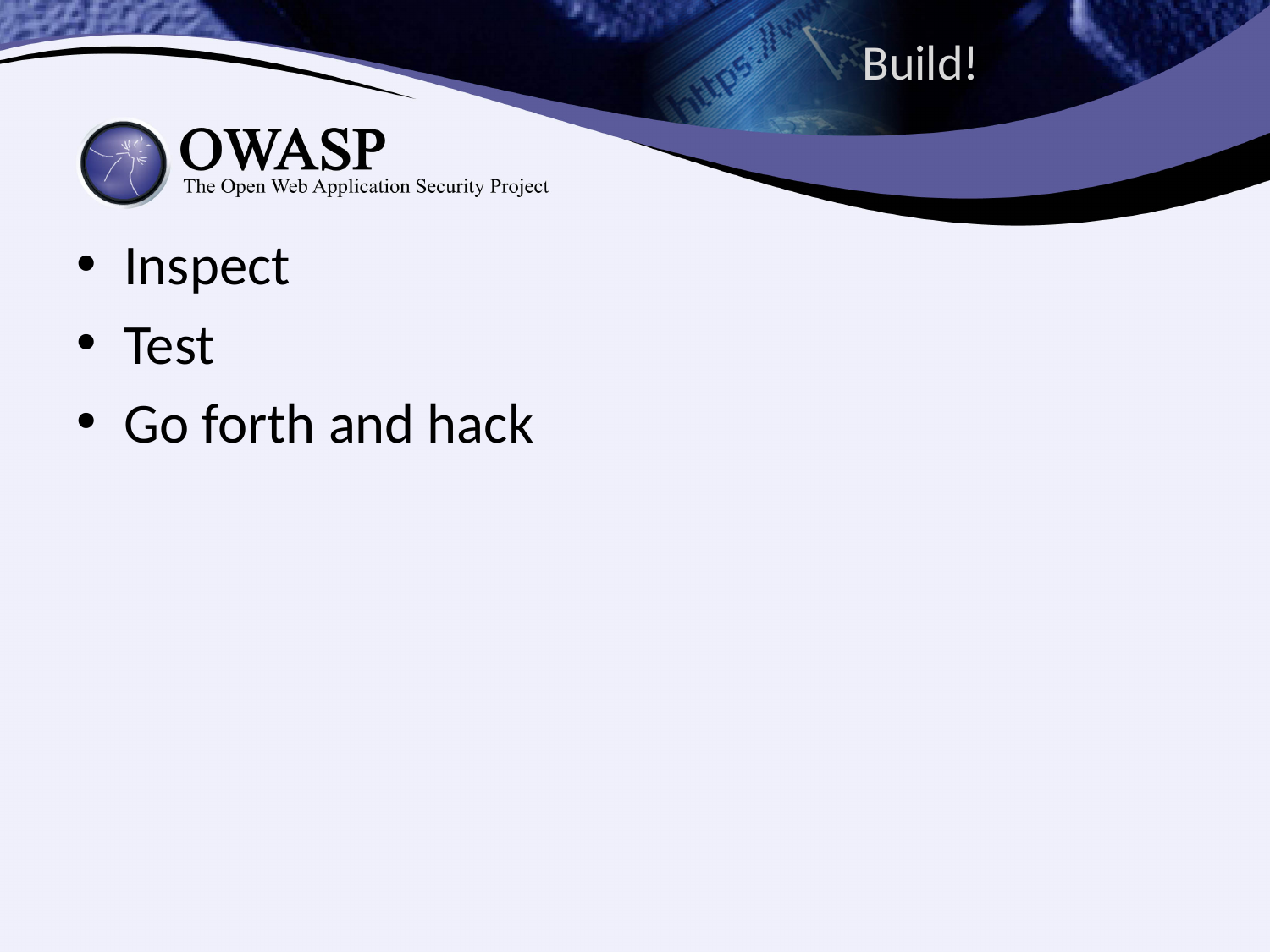

# Build!
Inspect
Test
Go forth and hack